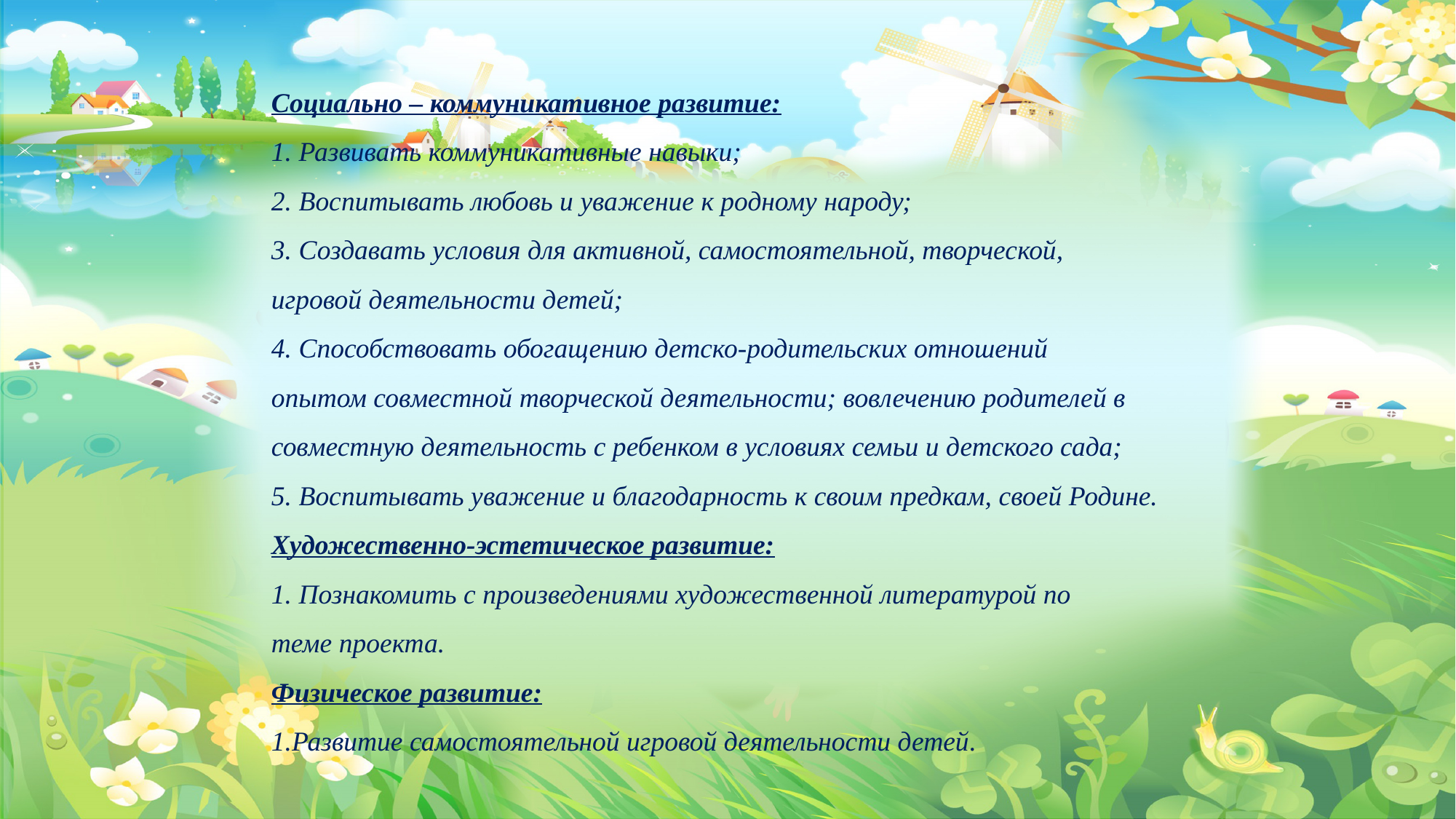

Социально – коммуникативное развитие:
1. Развивать коммуникативные навыки;
2. Воспитывать любовь и уважение к родному народу;
3. Создавать условия для активной, самостоятельной, творческой,
игровой деятельности детей;
4. Способствовать обогащению детско-родительских отношений
опытом совместной творческой деятельности; вовлечению родителей в
совместную деятельность с ребенком в условиях семьи и детского сада;
5. Воспитывать уважение и благодарность к своим предкам, своей Родине.
Художественно-эстетическое развитие:
1. Познакомить с произведениями художественной литературой по
теме проекта.
Физическое развитие:
1.Развитие самостоятельной игровой деятельности детей.